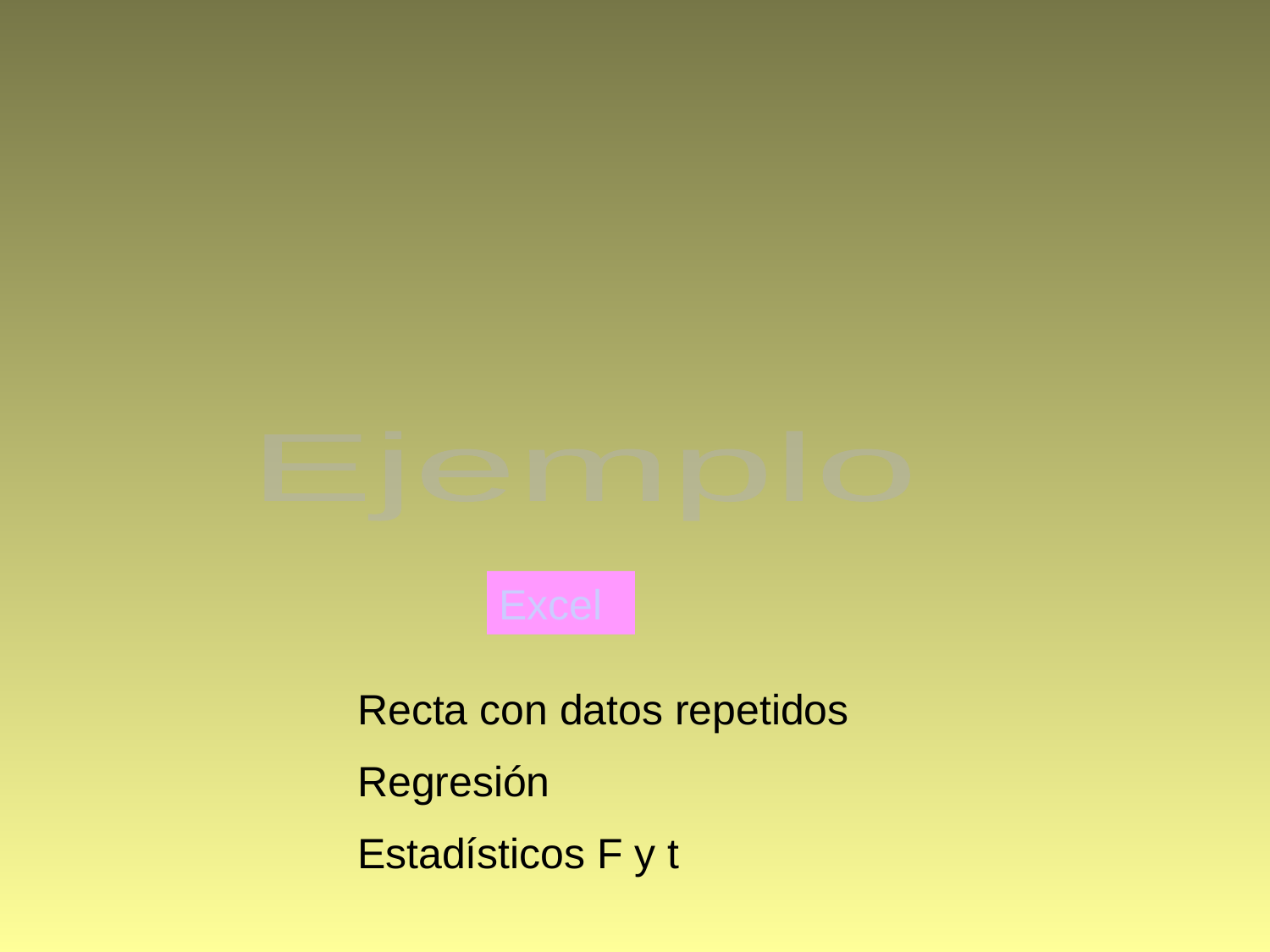

Ejemplo
Excel
Recta con datos repetidos
Regresión
Estadísticos F y t